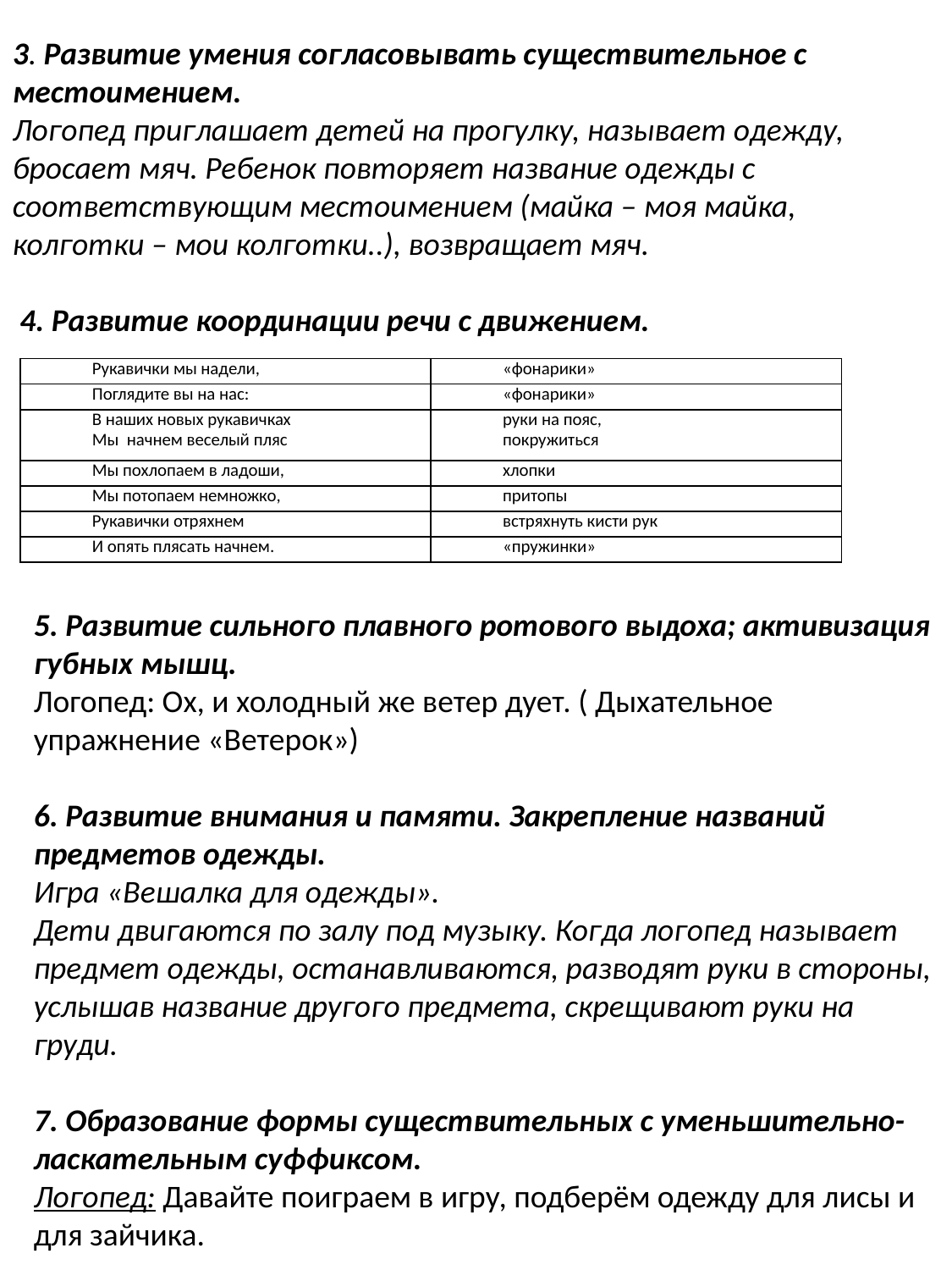

3. Развитие умения согласовывать существительное с местоимением.
Логопед приглашает детей на прогулку, называет одежду, бросает мяч. Ребенок повторяет название одежды с соответствующим местоимением (майка – моя майка, колготки – мои колготки..), возвращает мяч.

 4. Развитие координации речи с движением.

| Рукавички мы надели, | «фонарики» |
| --- | --- |
| Поглядите вы на нас: | «фонарики» |
| В наших новых рукавичках Мы начнем веселый пляс | руки на пояс, покружиться |
| Мы похлопаем в ладоши, | хлопки |
| Мы потопаем немножко, | притопы |
| Рукавички отряхнем | встряхнуть кисти рук |
| И опять плясать начнем. | «пружинки» |
5. Развитие сильного плавного ротового выдоха; активизация губных мышц.
Логопед: Ох, и холодный же ветер дует. ( Дыхательное упражнение «Ветерок»)

6. Развитие внимания и памяти. Закрепление названий предметов одежды.
Игра «Вешалка для одежды».
Дети двигаются по залу под музыку. Когда логопед называет предмет одежды, останавливаются, разводят руки в стороны, услышав название другого предмета, скрещивают руки на груди.

7. Образование формы существительных с уменьшительно-ласкательным суффиксом.
Логопед: Давайте поиграем в игру, подберём одежду для лисы и для зайчика.